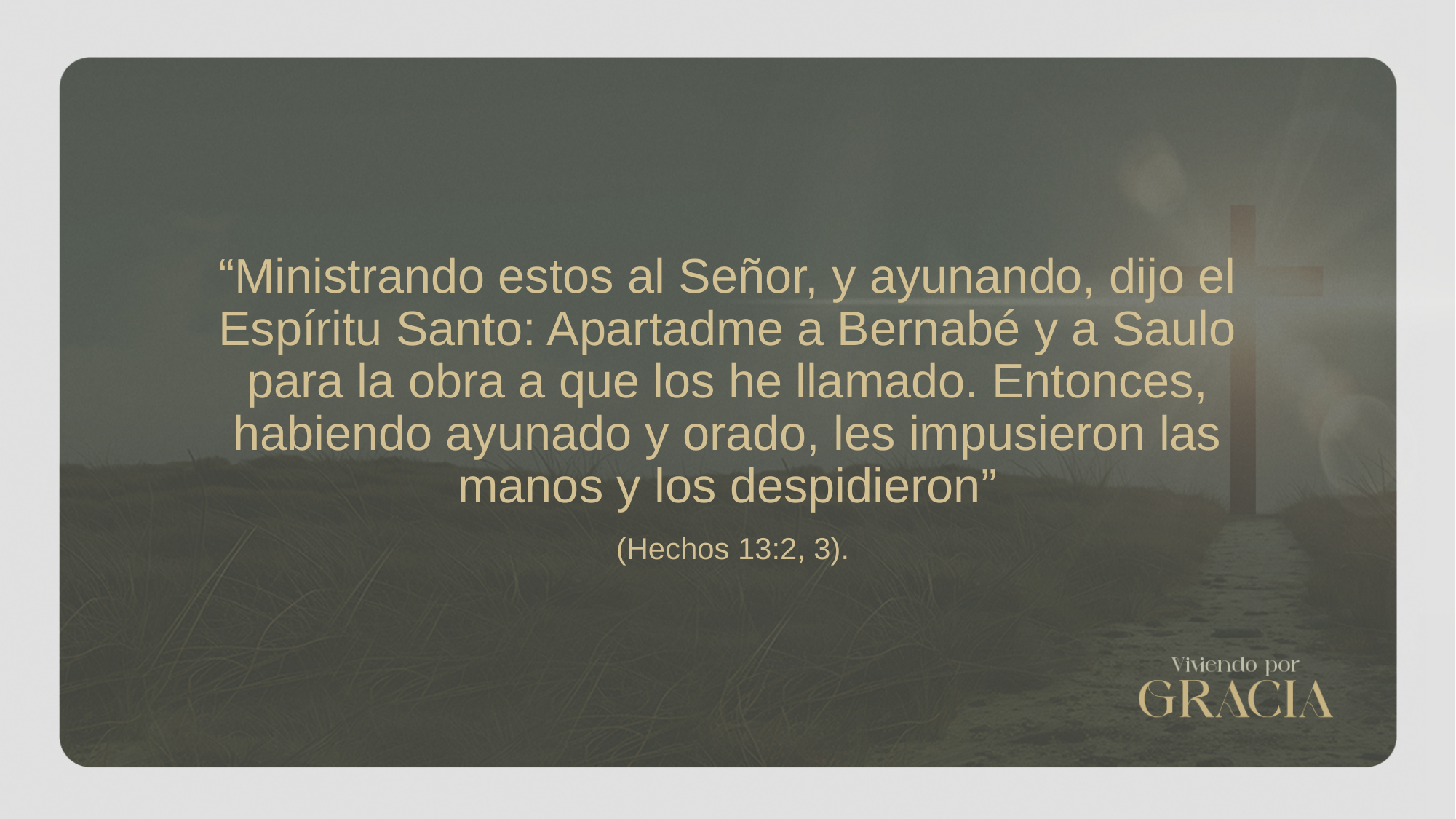

“Ministrando estos al Señor, y ayunando, dijo el Espíritu Santo: Apartadme a Bernabé y a Saulo para la obra a que los he llamado. Entonces, habiendo ayunado y orado, les impusieron las manos y los despidieron”
 (Hechos 13:2, 3).